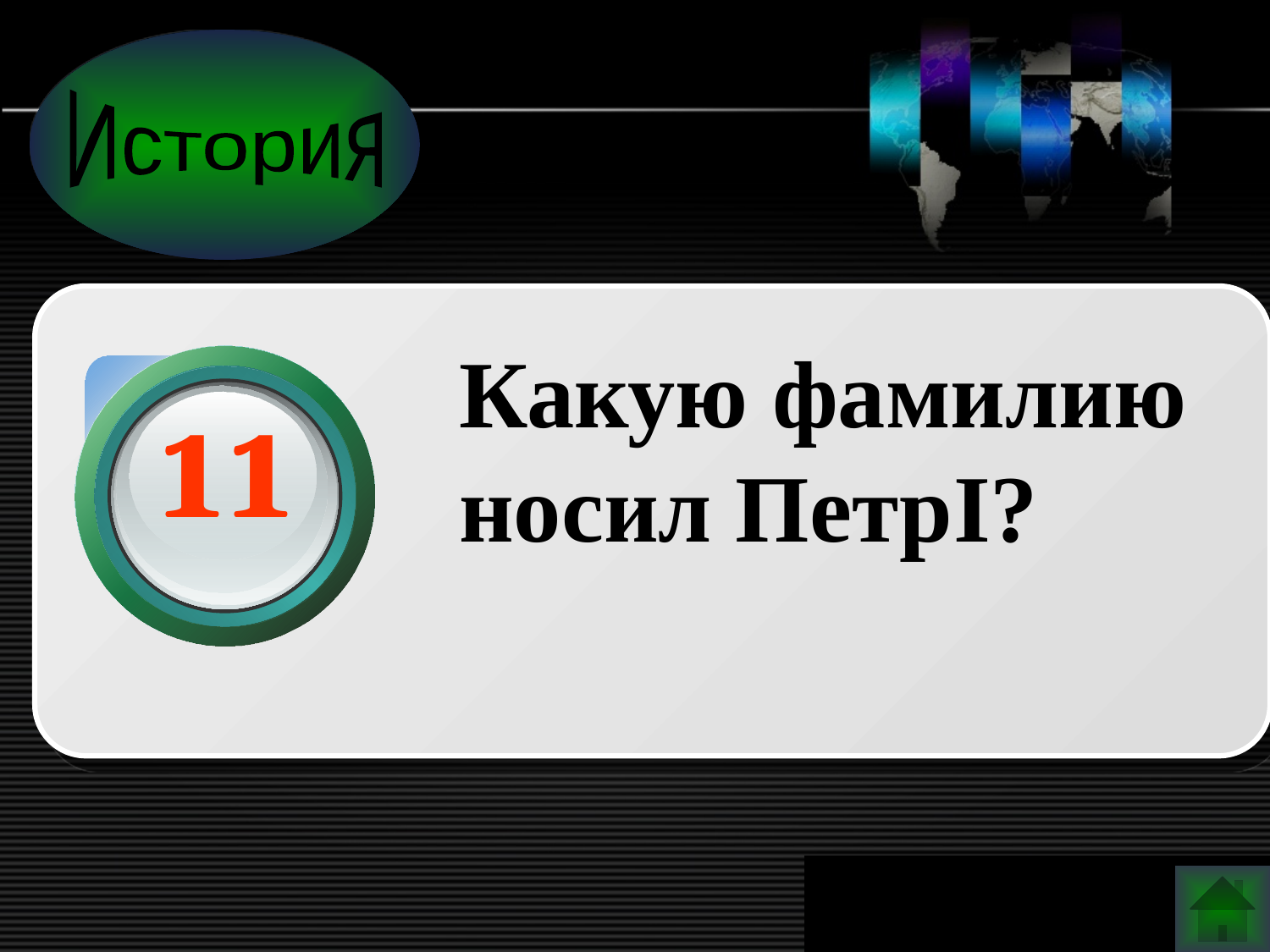

История

Какую фамилию носил ПетрI?

11

www.themegallery.com